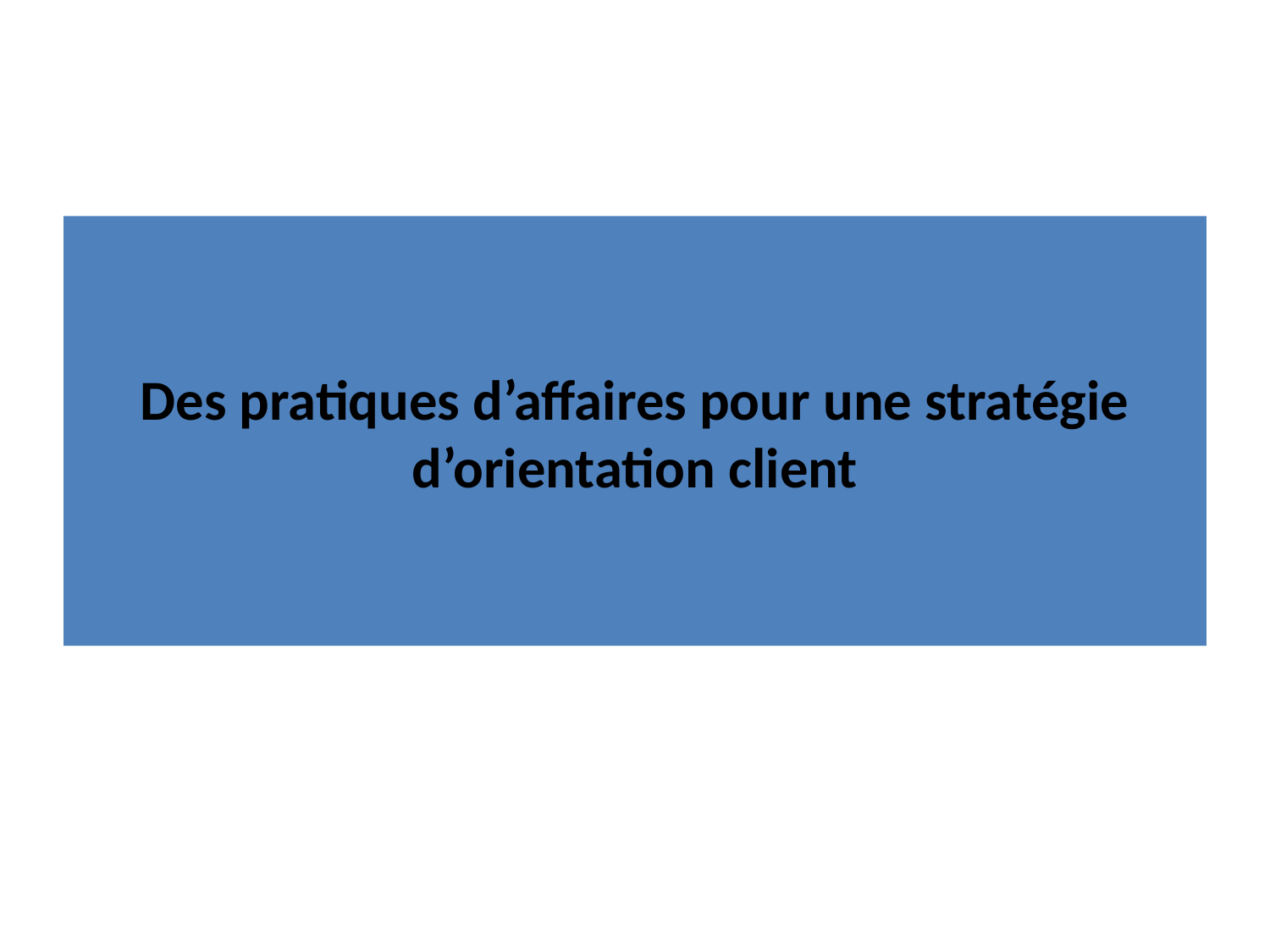

# Des pratiques d’affaires pour une stratégie d’orientation client